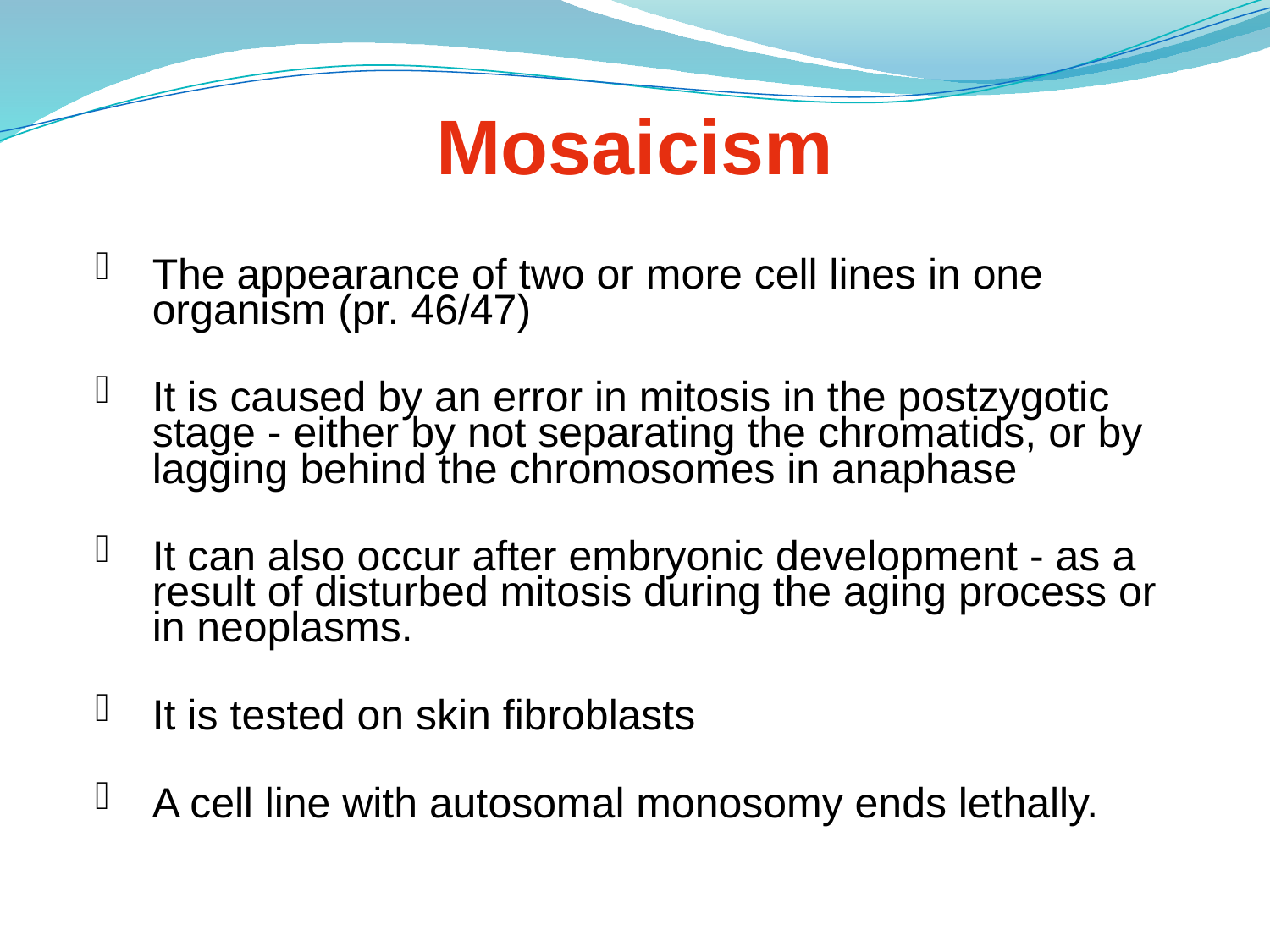

Mosaicism
The appearance of two or more cell lines in one organism (pr. 46/47)

It is caused by an error in mitosis in the postzygotic stage - either by not separating the chromatids, or by lagging behind the chromosomes in anaphase

It can also occur after embryonic development - as a result of disturbed mitosis during the aging process or in neoplasms.

It is tested on skin fibroblasts

A cell line with autosomal monosomy ends lethally.